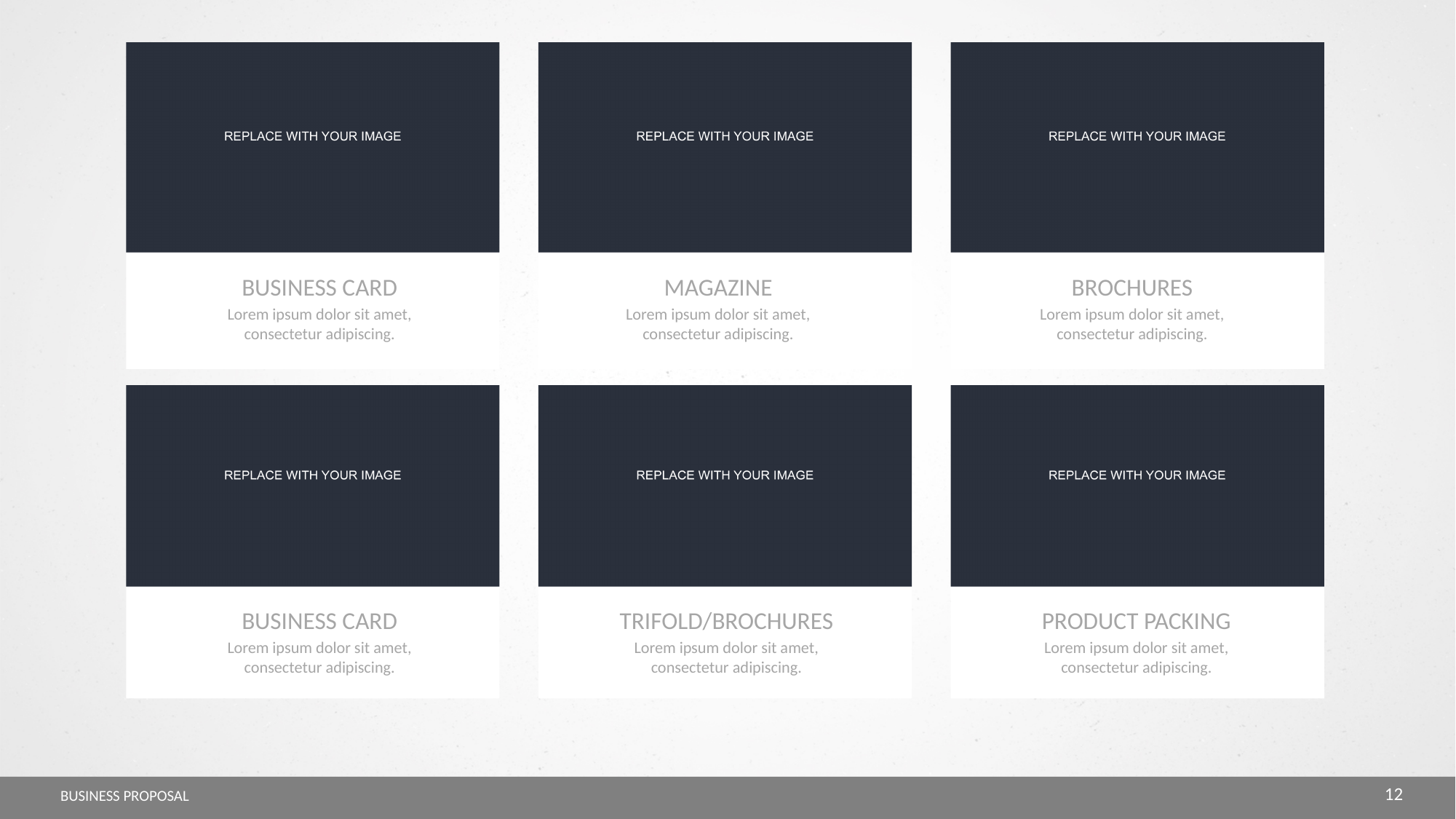

BUSINESS CARD
Lorem ipsum dolor sit amet, consectetur adipiscing.

MAGAZINE
Lorem ipsum dolor sit amet, consectetur adipiscing.

BROCHURES
Lorem ipsum dolor sit amet, consectetur adipiscing.

BUSINESS CARD
Lorem ipsum dolor sit amet, consectetur adipiscing.

TRIFOLD/BROCHURES
Lorem ipsum dolor sit amet, consectetur adipiscing.

PRODUCT PACKING
Lorem ipsum dolor sit amet, consectetur adipiscing.

12
BUSINESS PROPOSAL